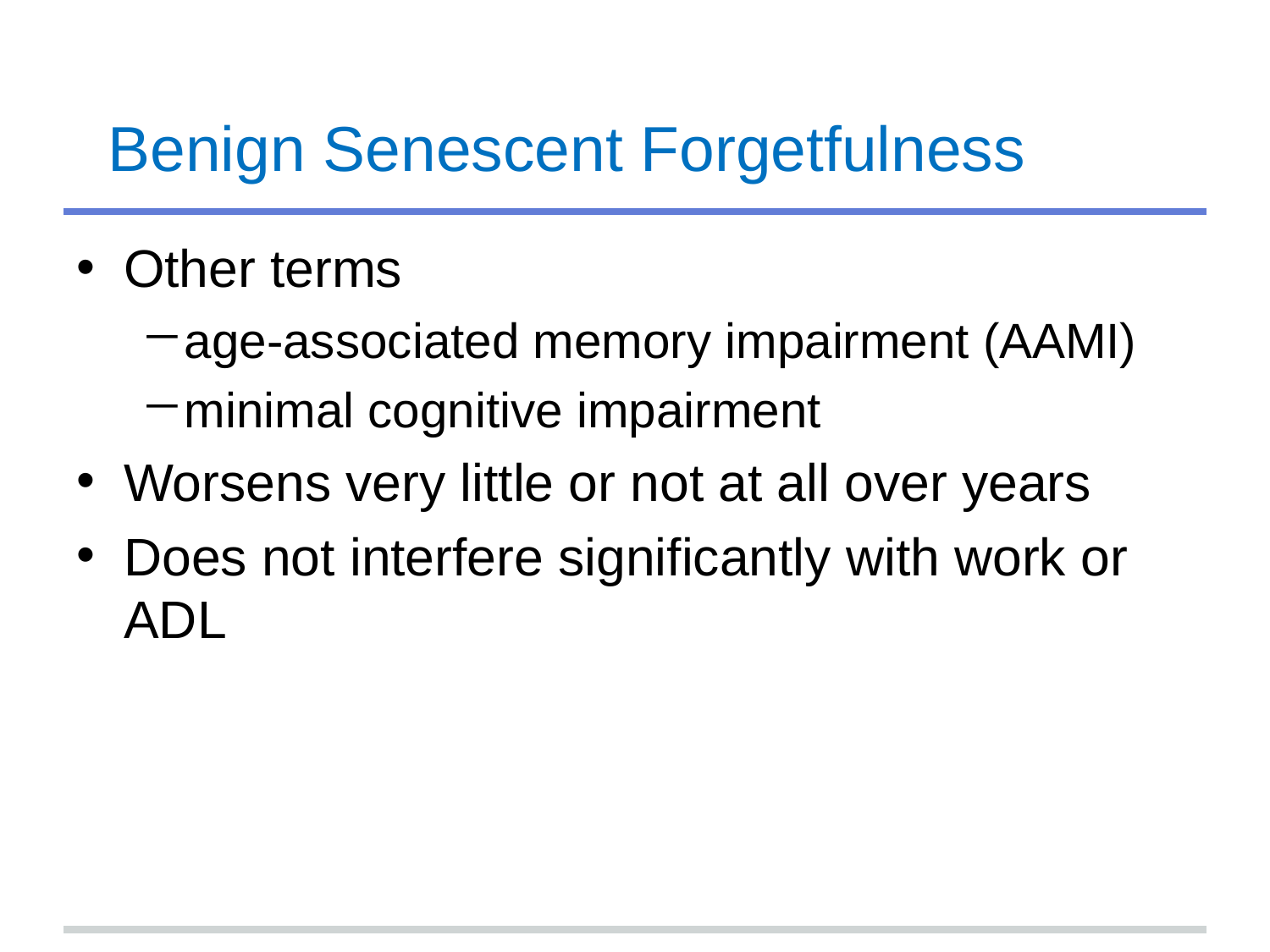

# Benign Senescent Forgetfulness
Other terms
age-associated memory impairment (AAMI)
minimal cognitive impairment
Worsens very little or not at all over years
Does not interfere significantly with work or ADL